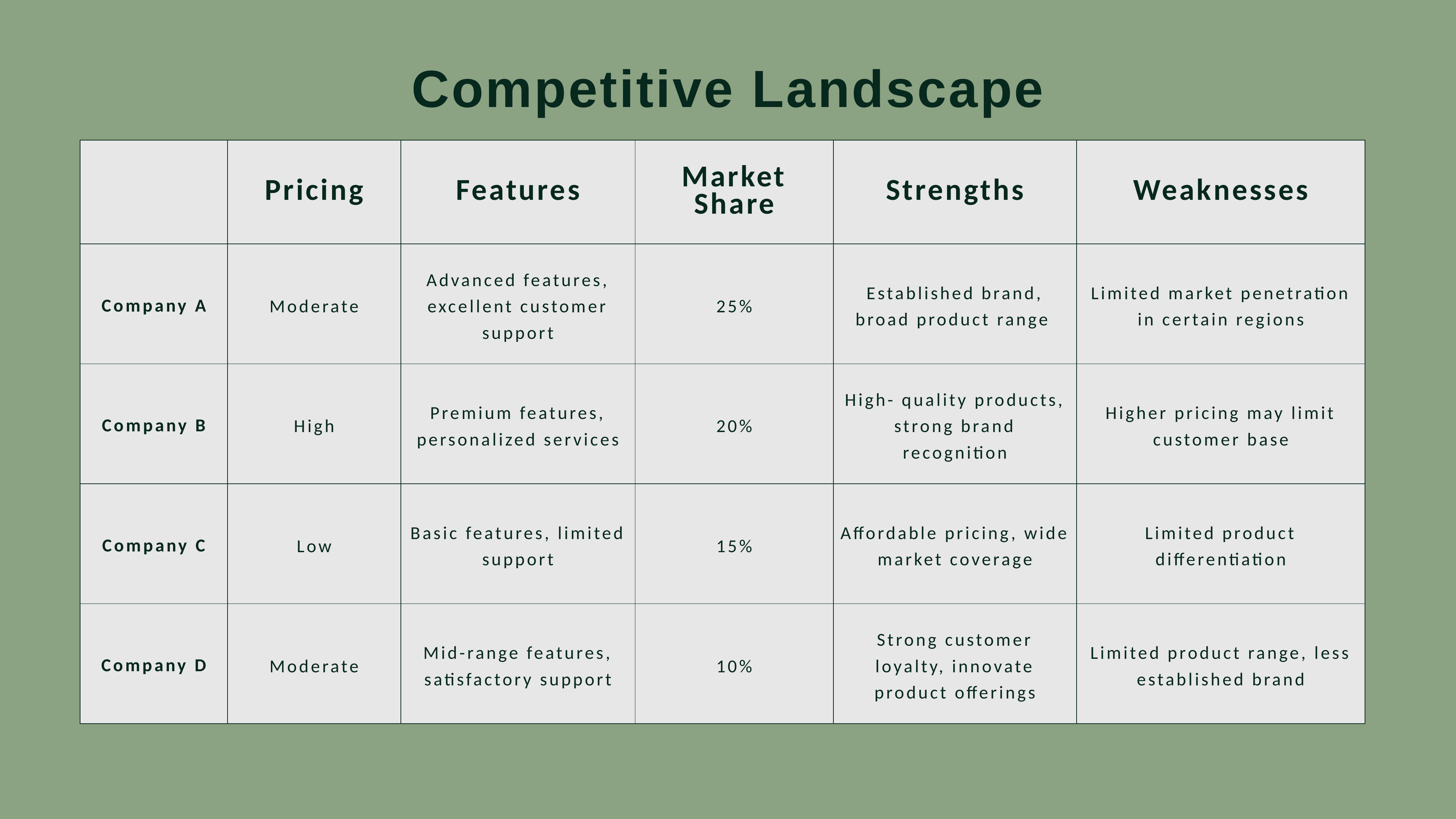

Competitive Landscape
|  | Pricing | Features | Market Share | Strengths | Weaknesses |
| --- | --- | --- | --- | --- | --- |
| Company A | Moderate | Advanced features, excellent customer support | 25% | Established brand, broad product range | Limited market penetration in certain regions |
| Company B | High | Premium features, personalized services | 20% | High- quality products, strong brand recognition | Higher pricing may limit customer base |
| Company C | Low | Basic features, limited support | 15% | Affordable pricing, wide market coverage | Limited product differentiation |
| Company D | Moderate | Mid-range features, satisfactory support | 10% | Strong customer loyalty, innovate product offerings | Limited product range, less established brand |